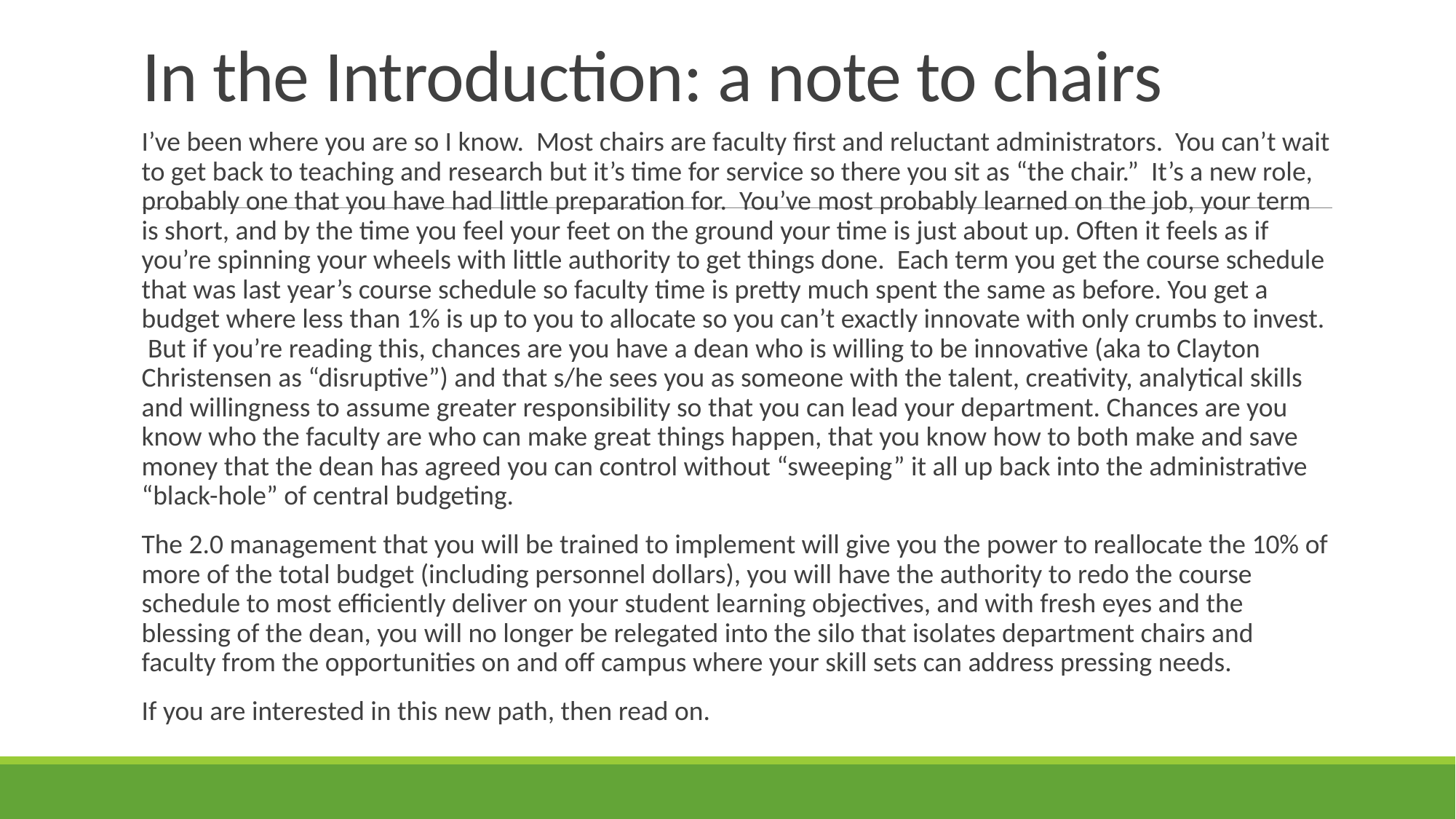

# In the Introduction: a note to chairs
I’ve been where you are so I know.  Most chairs are faculty first and reluctant administrators.  You can’t wait to get back to teaching and research but it’s time for service so there you sit as “the chair.”  It’s a new role, probably one that you have had little preparation for.  You’ve most probably learned on the job, your term is short, and by the time you feel your feet on the ground your time is just about up. Often it feels as if you’re spinning your wheels with little authority to get things done.  Each term you get the course schedule that was last year’s course schedule so faculty time is pretty much spent the same as before. You get a budget where less than 1% is up to you to allocate so you can’t exactly innovate with only crumbs to invest.  But if you’re reading this, chances are you have a dean who is willing to be innovative (aka to Clayton Christensen as “disruptive”) and that s/he sees you as someone with the talent, creativity, analytical skills and willingness to assume greater responsibility so that you can lead your department. Chances are you know who the faculty are who can make great things happen, that you know how to both make and save money that the dean has agreed you can control without “sweeping” it all up back into the administrative “black-hole” of central budgeting.
The 2.0 management that you will be trained to implement will give you the power to reallocate the 10% of more of the total budget (including personnel dollars), you will have the authority to redo the course schedule to most efficiently deliver on your student learning objectives, and with fresh eyes and the blessing of the dean, you will no longer be relegated into the silo that isolates department chairs and faculty from the opportunities on and off campus where your skill sets can address pressing needs.
If you are interested in this new path, then read on.